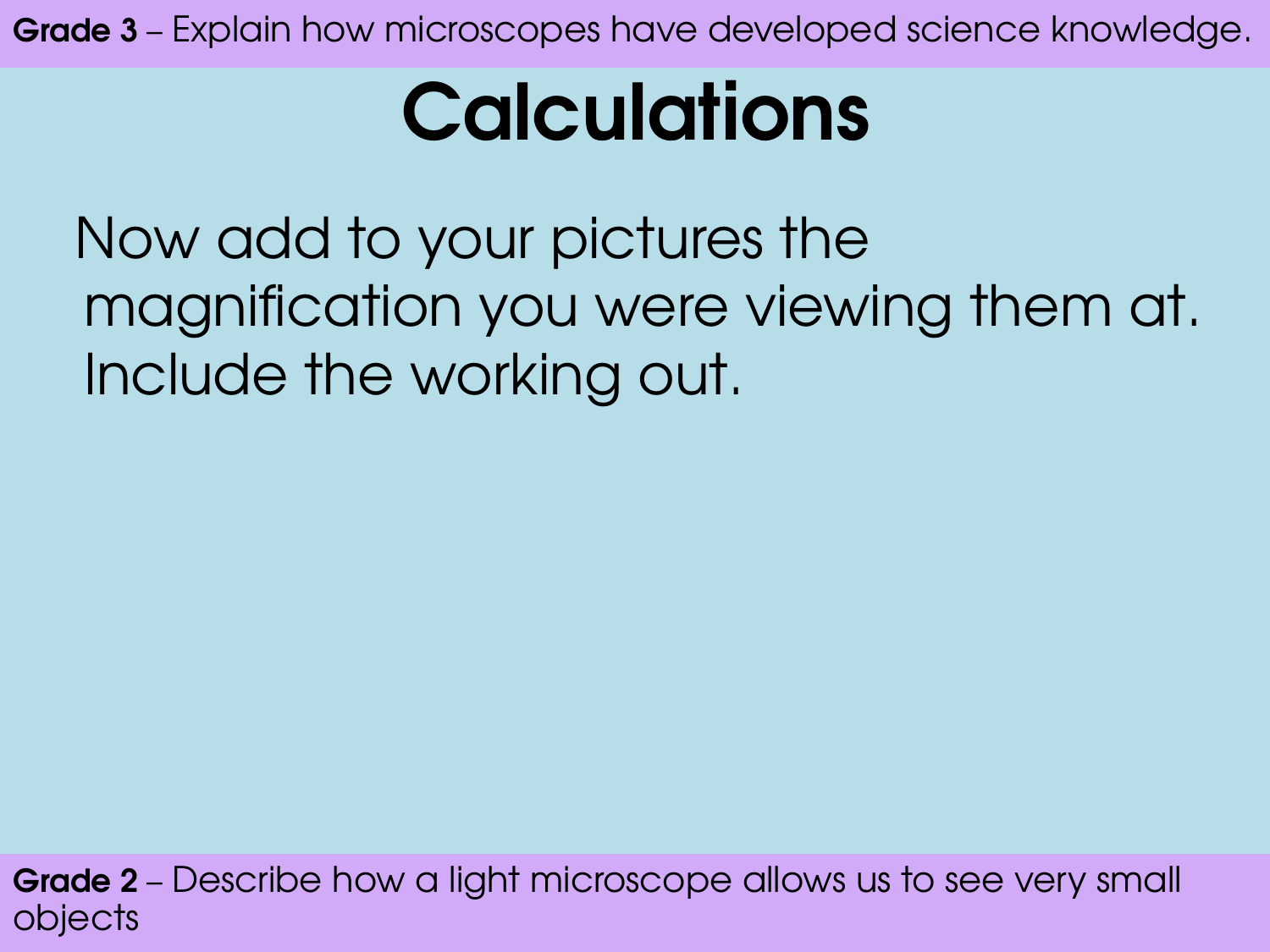

ASPIRE – Explain how microscopes have developed science knowledge.

Grade 3 – Explain how microscopes have developed science knowledge.

Calculations

    Now add to your pictures the magnification you were viewing them at. Include the working out.

CHALLENGE – Describe how a light microscope allows us to see very small objects

Grade 2 – Describe how a light microscope allows us to see very small objects